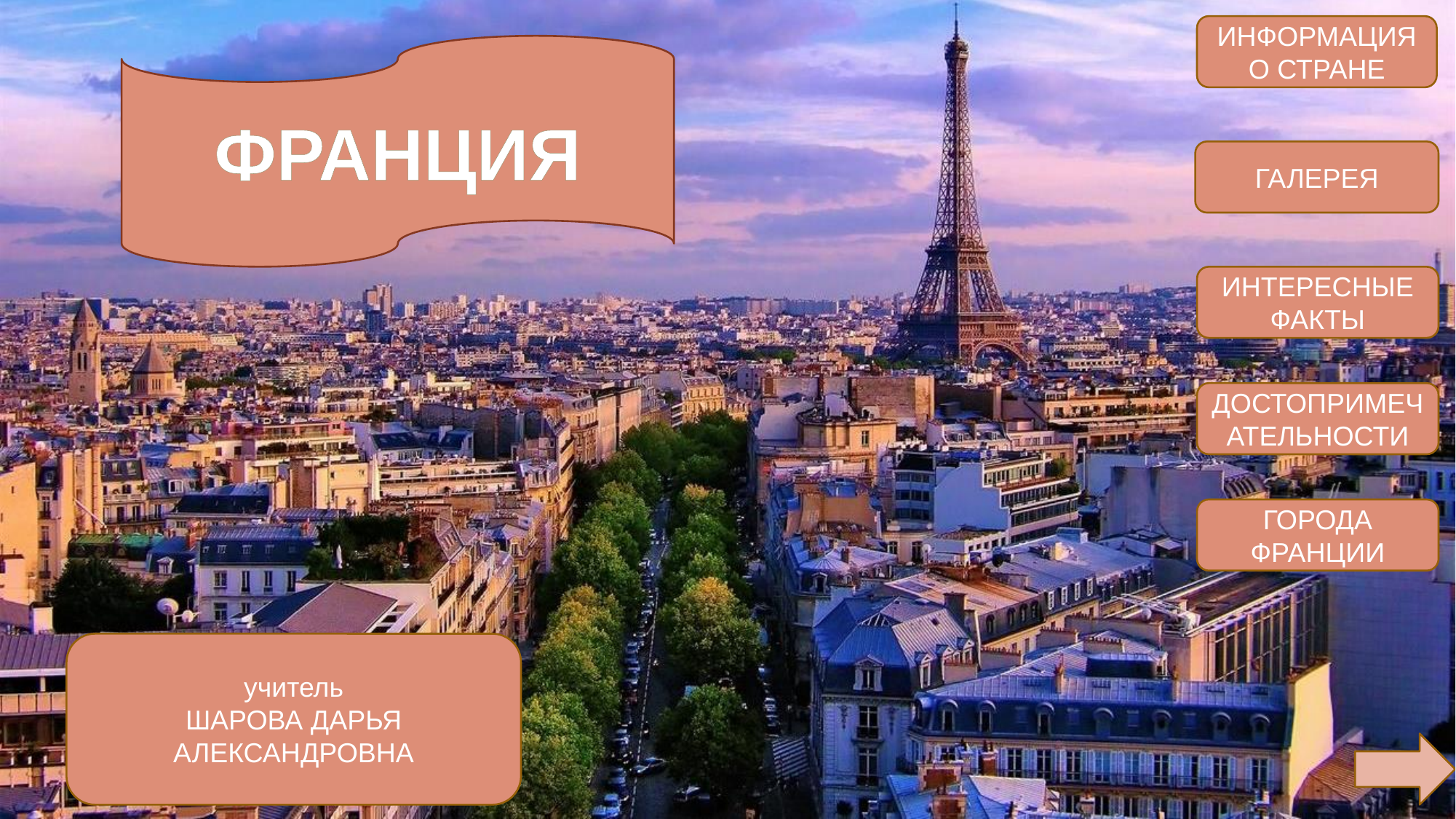

ИНФОРМАЦИЯ О СТРАНЕ
ФРАНЦИЯ
ГАЛЕРЕЯ
ИНТЕРЕСНЫЕ ФАКТЫ
ДОСТОПРИМЕЧАТЕЛЬНОСТИ
ГОРОДА ФРАНЦИИ
учитель
ШАРОВА ДАРЬЯ АЛЕКСАНДРОВНА